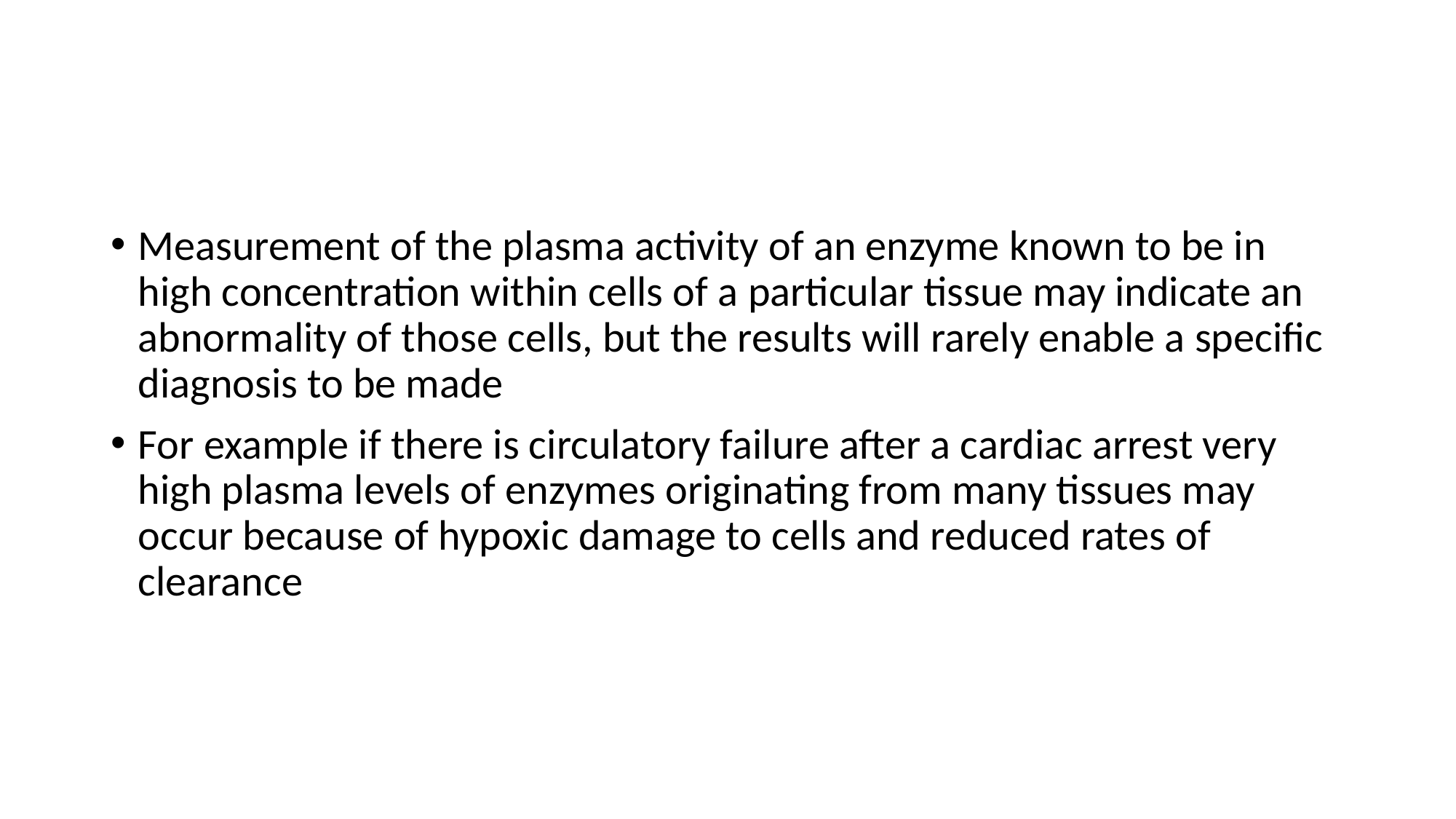

#
Measurement of the plasma activity of an enzyme known to be in high concentration within cells of a particular tissue may indicate an abnormality of those cells, but the results will rarely enable a specific diagnosis to be made
For example if there is circulatory failure after a cardiac arrest very high plasma levels of enzymes originating from many tissues may occur because of hypoxic damage to cells and reduced rates of clearance